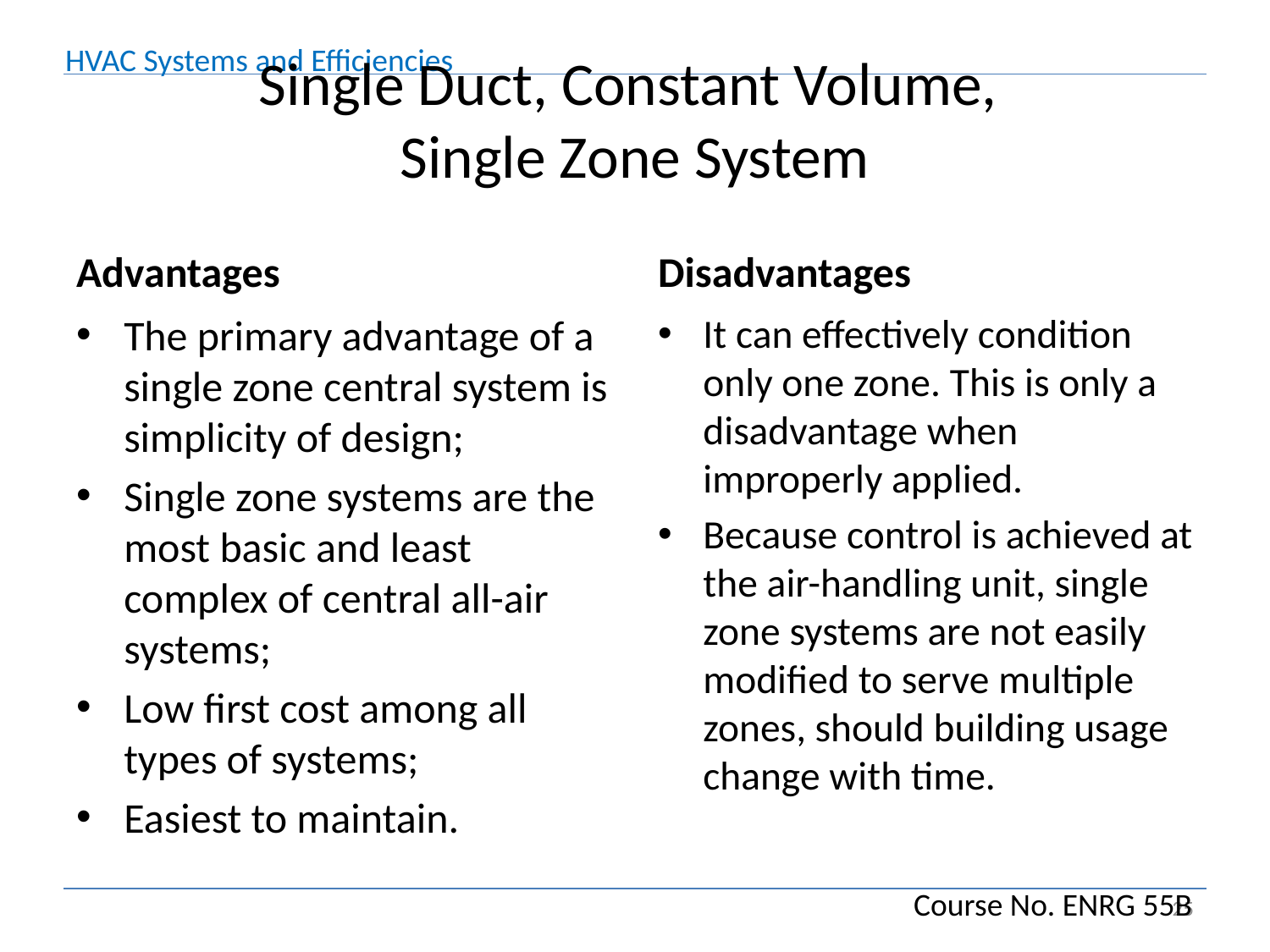

# Single Duct, Constant Volume, Single Zone System
Advantages
Disadvantages
The primary advantage of a single zone central system is simplicity of design;
Single zone systems are the most basic and least complex of central all-air systems;
Low first cost among all types of systems;
Easiest to maintain.

It can effectively condition only one zone. This is only a disadvantage when improperly applied.
Because control is achieved at the air-handling unit, single zone systems are not easily modified to serve multiple zones, should building usage change with time.